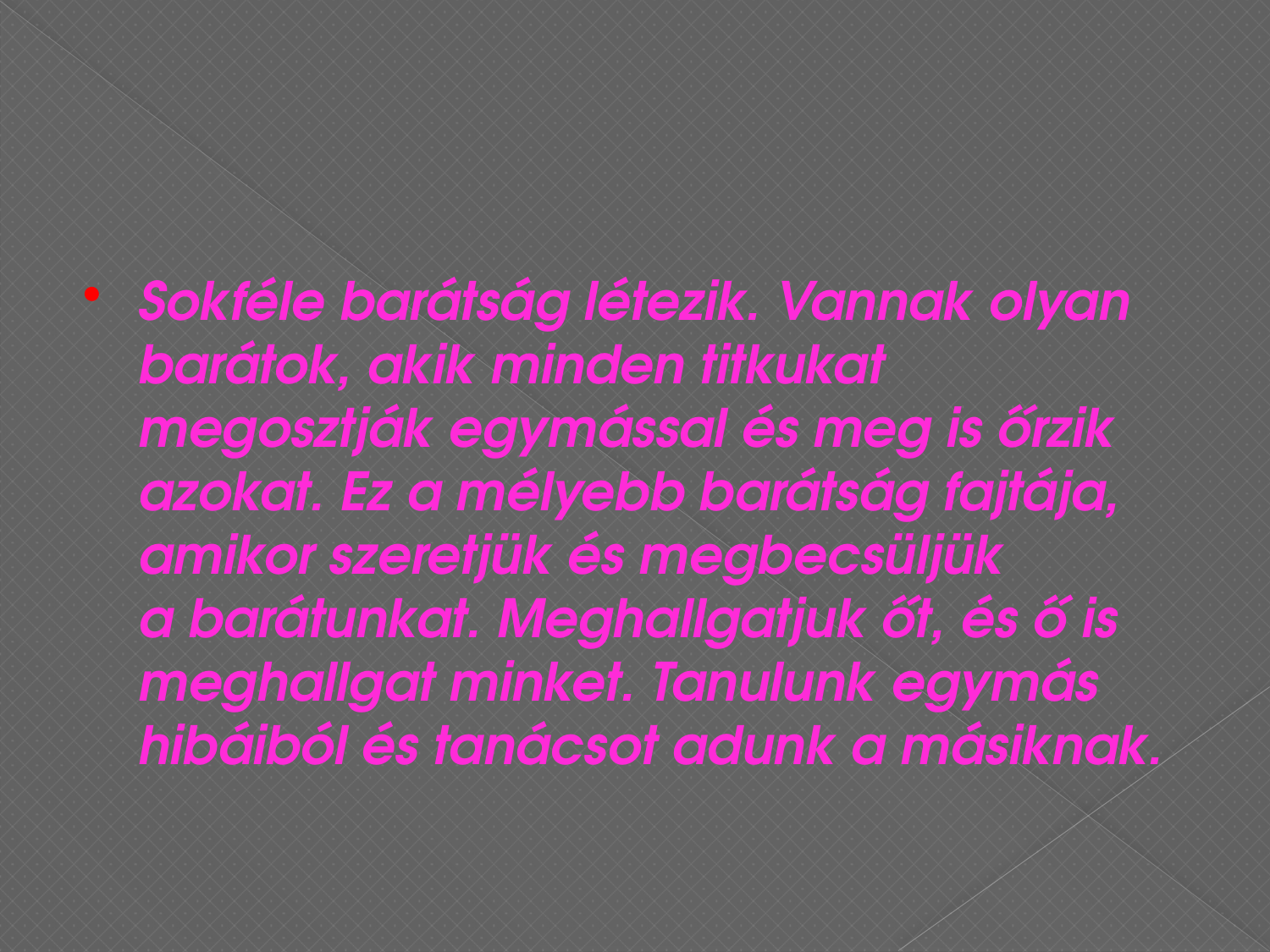

#
Sokféle barátság létezik. Vannak olyan barátok, akik minden titkukat megosztják egymással és meg is őrzik azokat. Ez a mélyebb barátság fajtája, amikor szeretjük és megbecsüljük a barátunkat. Meghallgatjuk őt, és ő is meghallgat minket. Tanulunk egymás hibáiból és tanácsot adunk a másiknak.